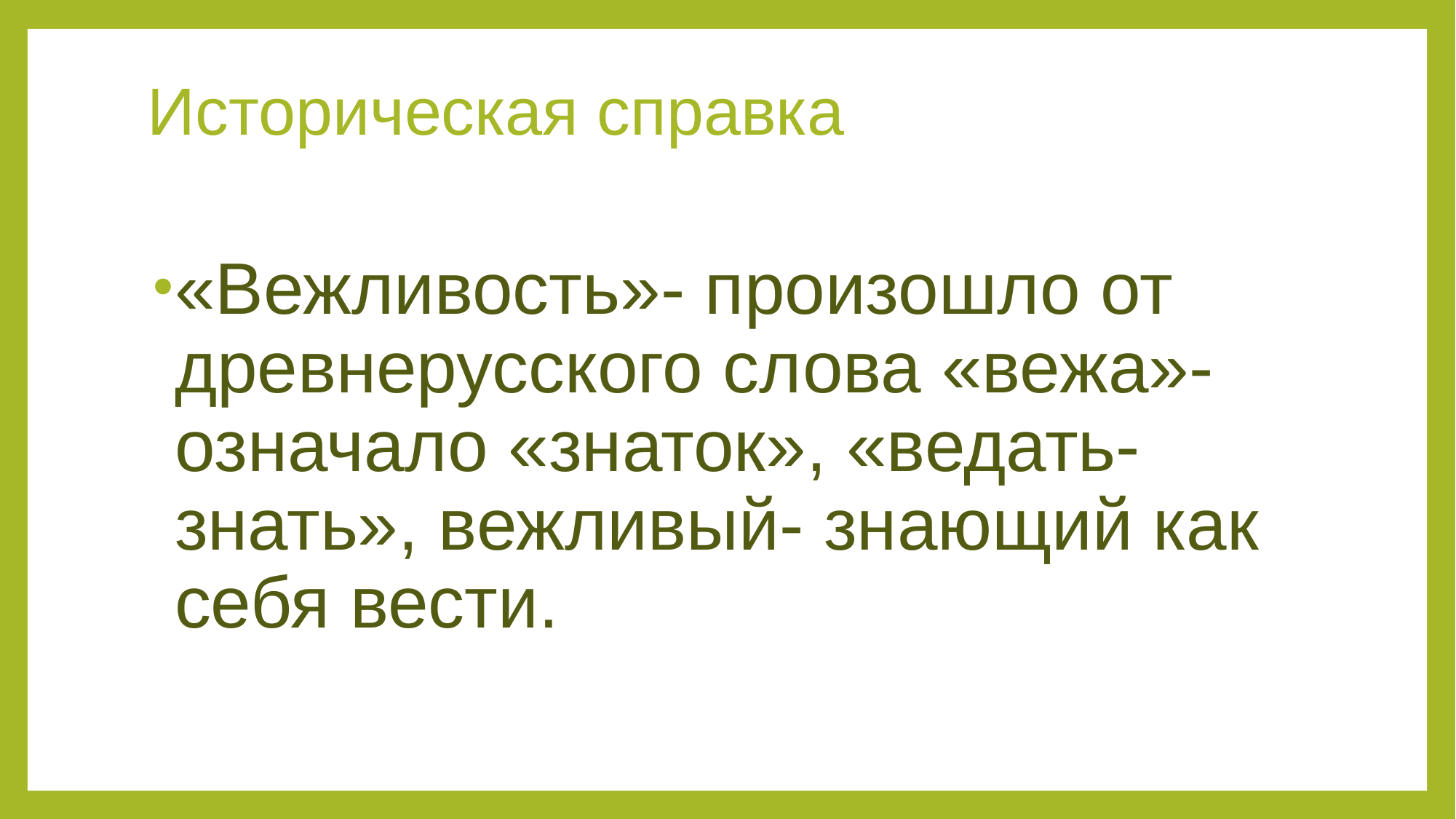

# Историческая справка
«Вежливость»- произошло от древнерусского слова «вежа»-означало «знаток», «ведать-знать», вежливый- знающий как себя вести.